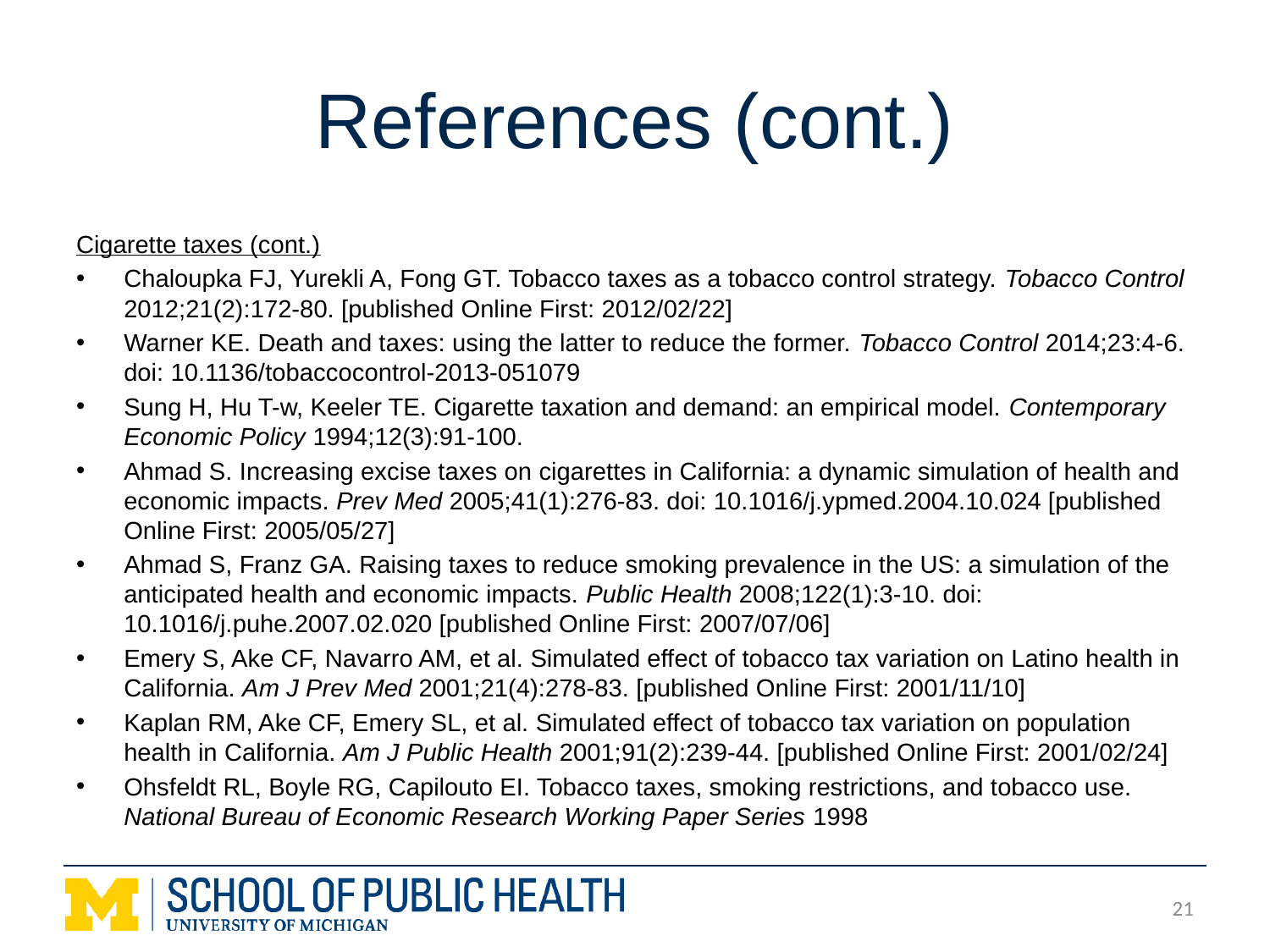

# References (cont.)
Cigarette taxes (cont.)
Chaloupka FJ, Yurekli A, Fong GT. Tobacco taxes as a tobacco control strategy. Tobacco Control 2012;21(2):172-80. [published Online First: 2012/02/22]
Warner KE. Death and taxes: using the latter to reduce the former. Tobacco Control 2014;23:4-6. doi: 10.1136/tobaccocontrol-2013-051079
Sung H, Hu T-w, Keeler TE. Cigarette taxation and demand: an empirical model. Contemporary Economic Policy 1994;12(3):91-100.
Ahmad S. Increasing excise taxes on cigarettes in California: a dynamic simulation of health and economic impacts. Prev Med 2005;41(1):276-83. doi: 10.1016/j.ypmed.2004.10.024 [published Online First: 2005/05/27]
Ahmad S, Franz GA. Raising taxes to reduce smoking prevalence in the US: a simulation of the anticipated health and economic impacts. Public Health 2008;122(1):3-10. doi: 10.1016/j.puhe.2007.02.020 [published Online First: 2007/07/06]
Emery S, Ake CF, Navarro AM, et al. Simulated effect of tobacco tax variation on Latino health in California. Am J Prev Med 2001;21(4):278-83. [published Online First: 2001/11/10]
Kaplan RM, Ake CF, Emery SL, et al. Simulated effect of tobacco tax variation on population health in California. Am J Public Health 2001;91(2):239-44. [published Online First: 2001/02/24]
Ohsfeldt RL, Boyle RG, Capilouto EI. Tobacco taxes, smoking restrictions, and tobacco use. National Bureau of Economic Research Working Paper Series 1998
21